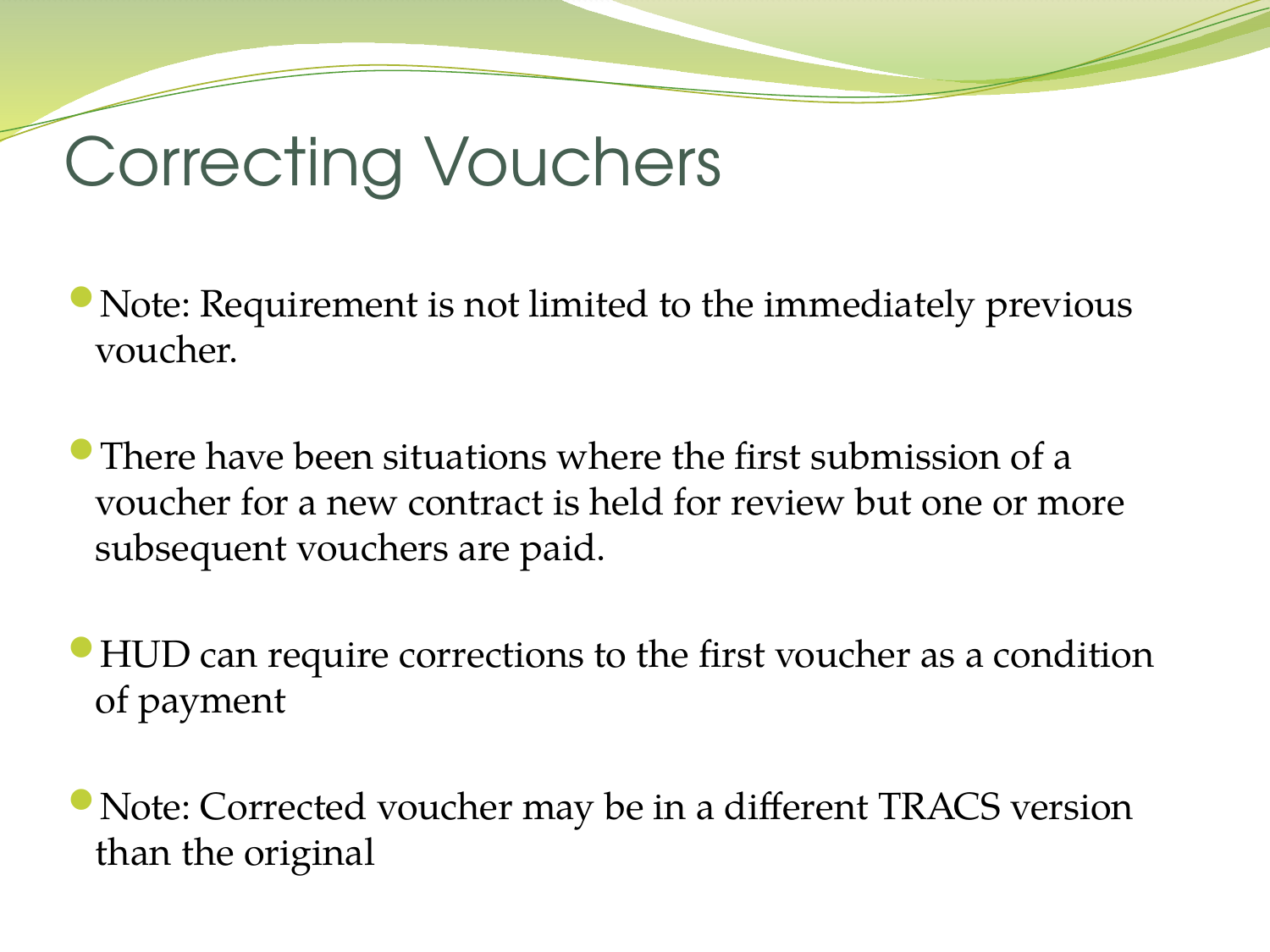

# Correcting Vouchers
Note: Requirement is not limited to the immediately previous voucher.

There have been situations where the first submission of a voucher for a new contract is held for review but one or more subsequent vouchers are paid.

HUD can require corrections to the first voucher as a condition of payment

Note: Corrected voucher may be in a different TRACS version than the original